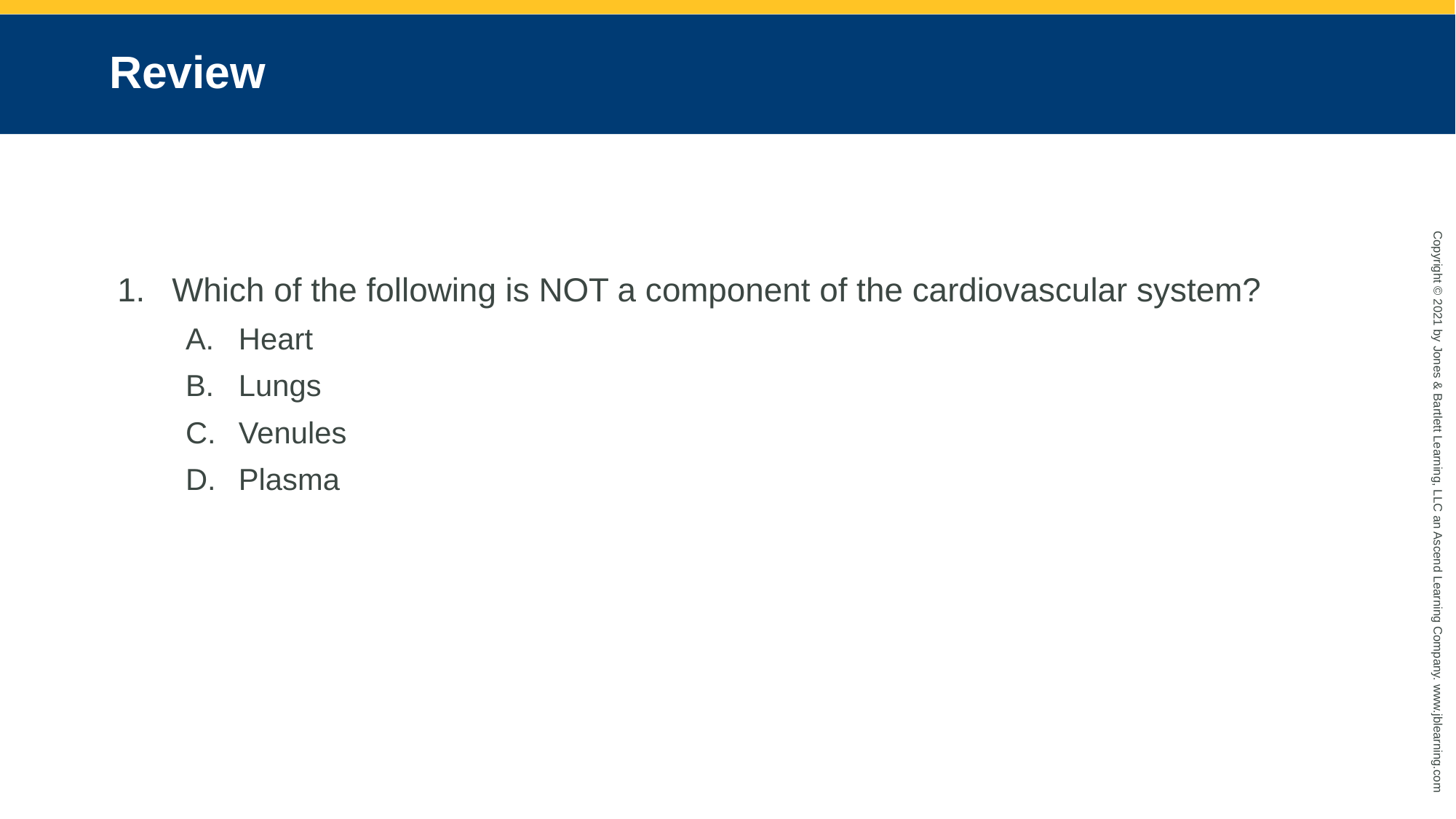

# Review
Which of the following is NOT a component of the cardiovascular system?
Heart
Lungs
Venules
Plasma